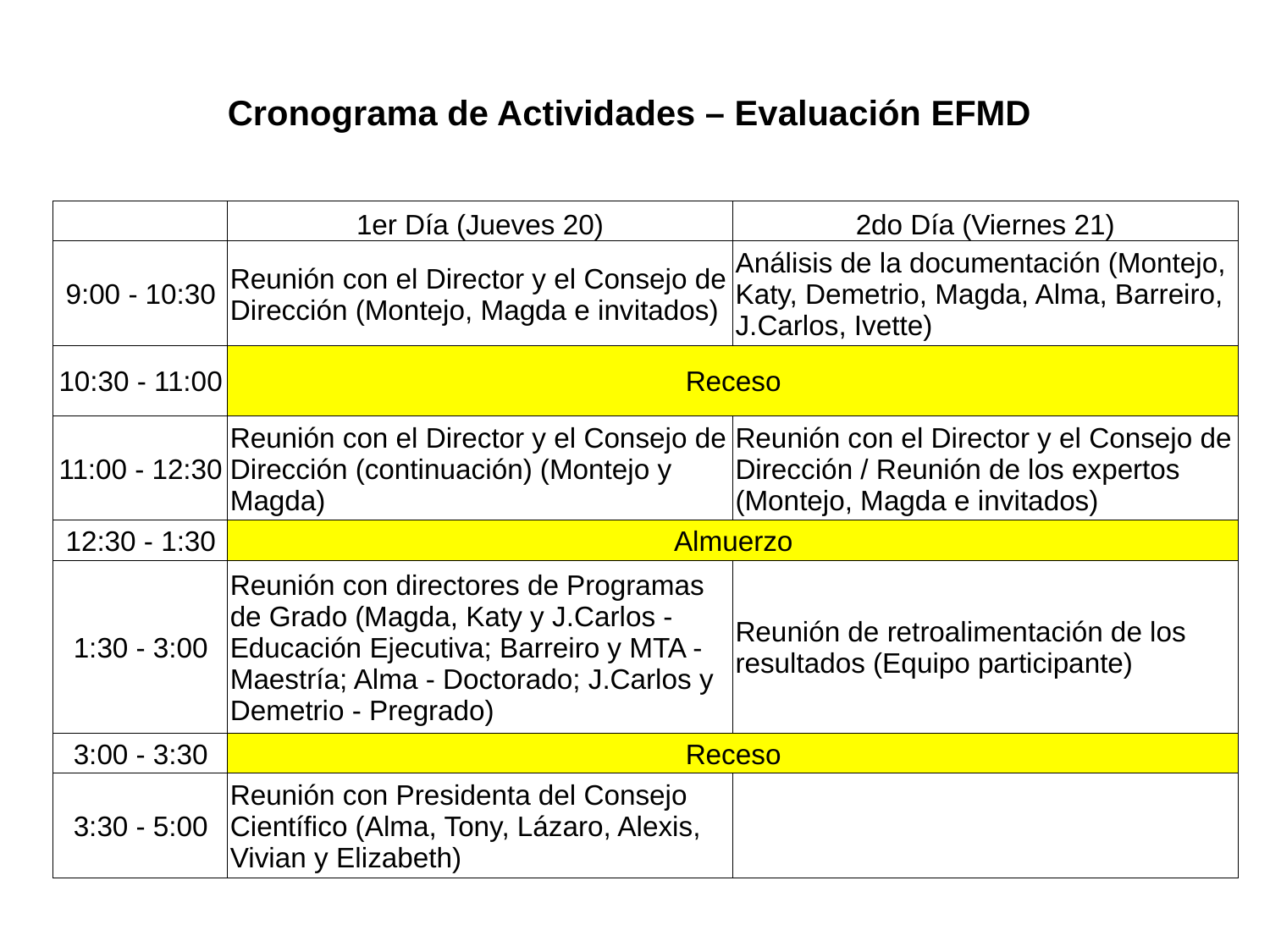

Cronograma de Actividades – Evaluación EFMD
|  | 1er Día (Jueves 20) | 2do Día (Viernes 21) |
| --- | --- | --- |
| 9:00 - 10:30 | Reunión con el Director y el Consejo de Dirección (Montejo, Magda e invitados) | Análisis de la documentación (Montejo, Katy, Demetrio, Magda, Alma, Barreiro, J.Carlos, Ivette) |
| 10:30 - 11:00 | Receso |  |
| 11:00 - 12:30 | Reunión con el Director y el Consejo de Dirección (continuación) (Montejo y Magda) | Reunión con el Director y el Consejo de Dirección / Reunión de los expertos (Montejo, Magda e invitados) |
| 12:30 - 1:30 | Almuerzo |  |
| 1:30 - 3:00 | Reunión con directores de Programas de Grado (Magda, Katy y J.Carlos - Educación Ejecutiva; Barreiro y MTA - Maestría; Alma - Doctorado; J.Carlos y Demetrio - Pregrado) | Reunión de retroalimentación de los resultados (Equipo participante) |
| 3:00 - 3:30 | Receso |  |
| 3:30 - 5:00 | Reunión con Presidenta del Consejo Científico (Alma, Tony, Lázaro, Alexis, Vivian y Elizabeth) |  |